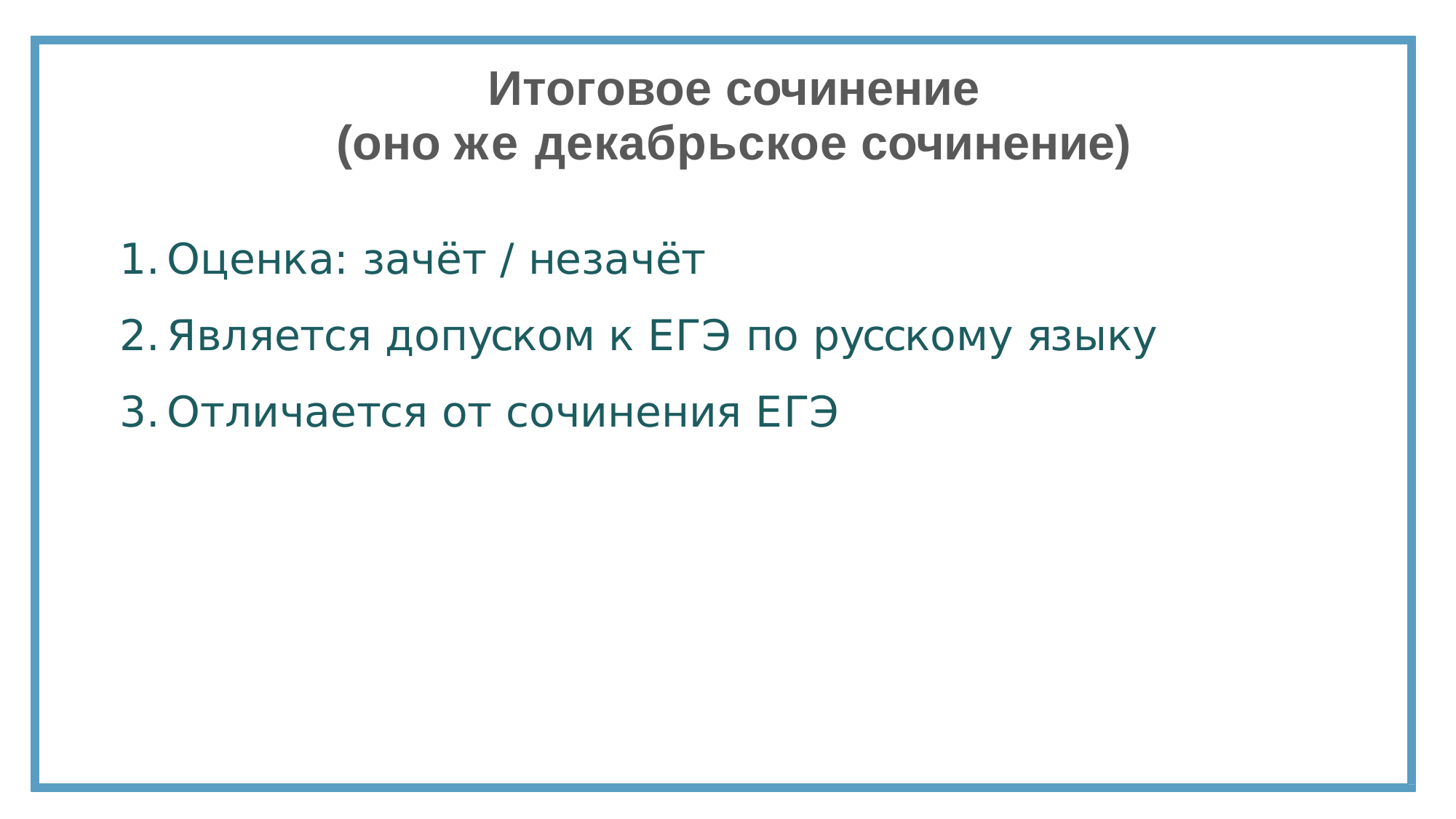

# Итоговое сочинение
(оно же декабрьское сочинение)
Оценка: зачёт / незачёт
Является допуском к ЕГЭ по русскому языку
Отличается от сочинения ЕГЭ